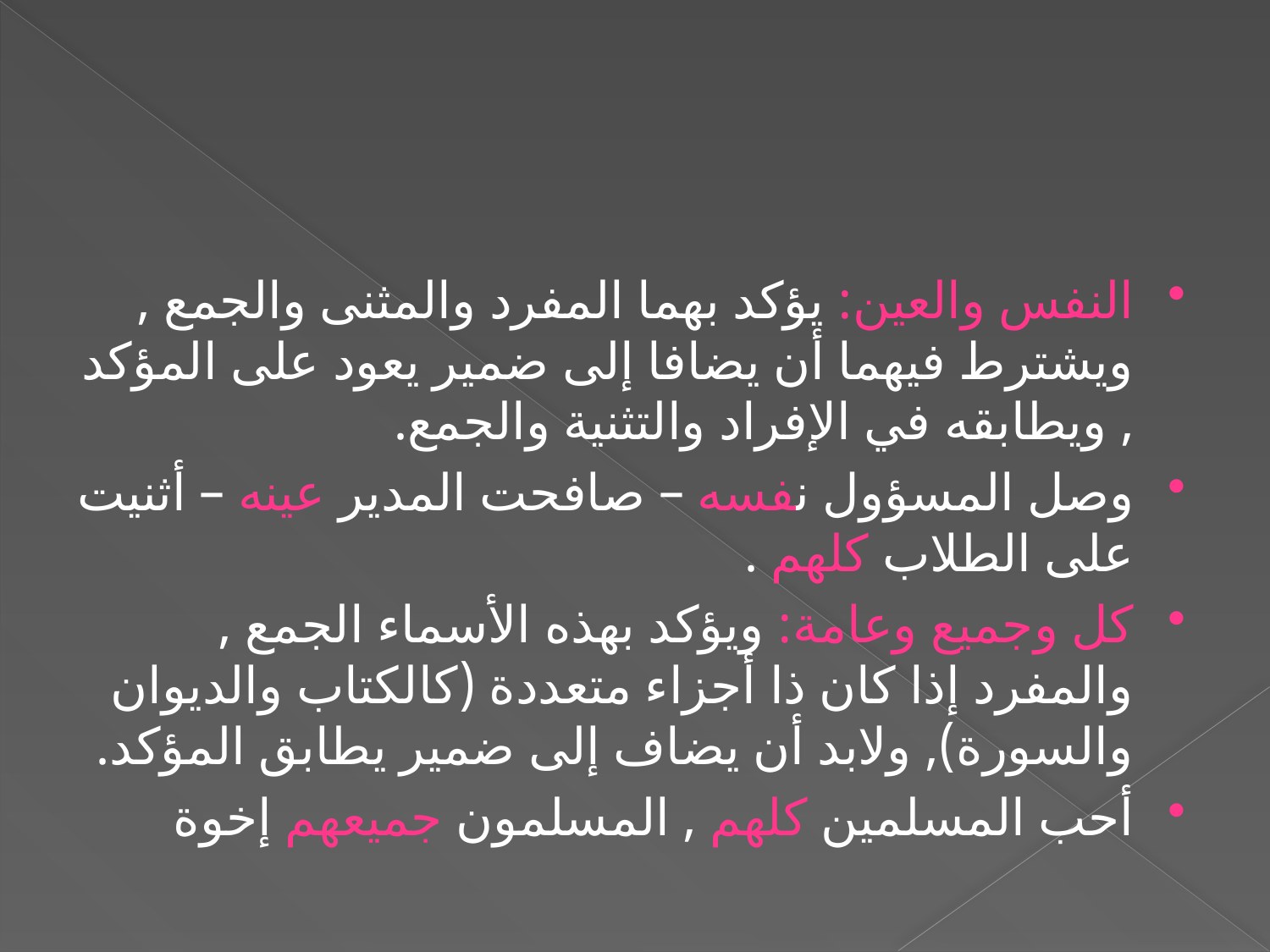

#
النفس والعين: يؤكد بهما المفرد والمثنى والجمع , ويشترط فيهما أن يضافا إلى ضمير يعود على المؤكد , ويطابقه في الإفراد والتثنية والجمع.
وصل المسؤول نفسه – صافحت المدير عينه – أثنيت على الطلاب كلهم .
كل وجميع وعامة: ويؤكد بهذه الأسماء الجمع , والمفرد إذا كان ذا أجزاء متعددة (كالكتاب والديوان والسورة), ولابد أن يضاف إلى ضمير يطابق المؤكد.
أحب المسلمين كلهم , المسلمون جميعهم إخوة